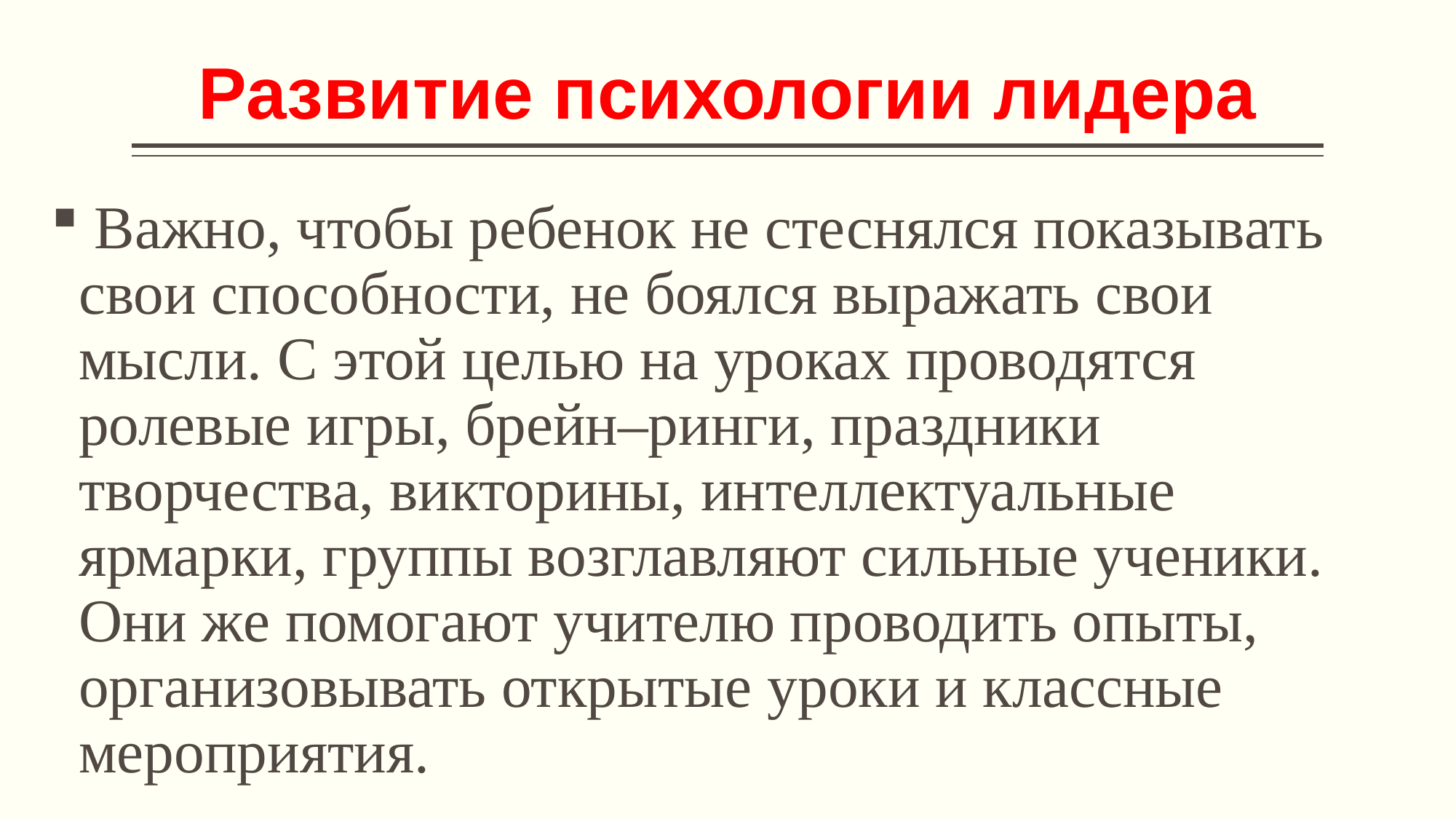

# Развитие психологии лидера
 Важно, чтобы ребенок не стеснялся показывать свои способности, не боялся выражать свои мысли. С этой целью на уроках проводятся ролевые игры, брейн–ринги, праздники творчества, викторины, интеллектуальные ярмарки, группы возглавляют сильные ученики. Они же помогают учителю проводить опыты, организовывать открытые уроки и классные мероприятия.